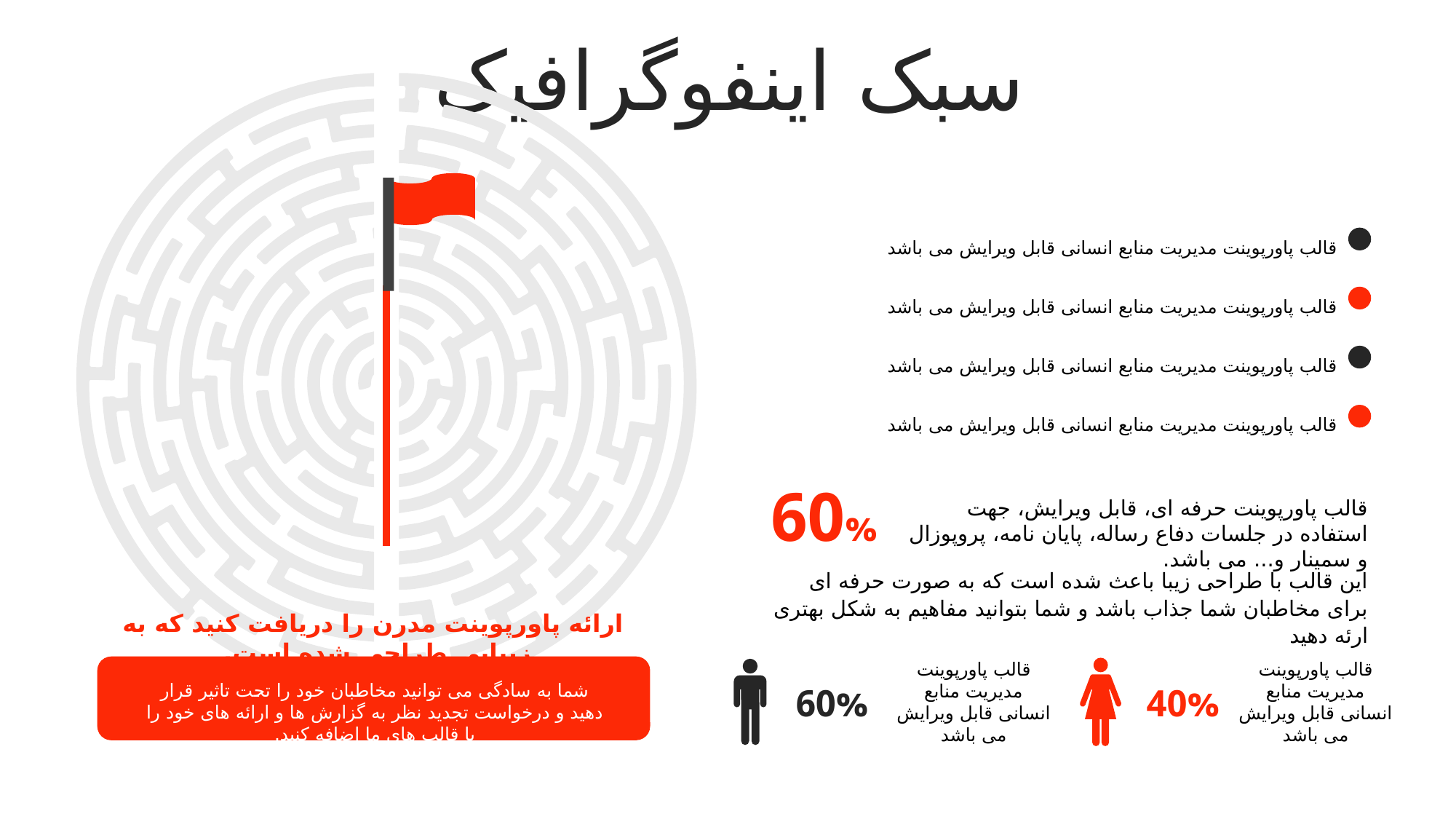

سبک اینفوگرافیک

قالب پاورپوینت مدیریت منابع انسانی قابل ویرایش می باشد

قالب پاورپوینت مدیریت منابع انسانی قابل ویرایش می باشد

قالب پاورپوینت مدیریت منابع انسانی قابل ویرایش می باشد

قالب پاورپوینت مدیریت منابع انسانی قابل ویرایش می باشد
60%
قالب پاورپوینت حرفه ای، قابل ویرایش، جهت استفاده در جلسات دفاع رساله، پایان نامه، پروپوزال و سمینار و... می باشد.
این قالب با طراحی زیبا باعث شده است که به صورت حرفه ای برای مخاطبان شما جذاب باشد و شما بتوانید مفاهیم به شکل بهتری ارئه دهید
ارائه پاورپوینت مدرن را دریافت کنید که به زیبایی طراحی شده است.
قالب پاورپوینت مدیریت منابع انسانی قابل ویرایش می باشد
قالب پاورپوینت مدیریت منابع انسانی قابل ویرایش می باشد

40%

60%
شما به سادگی می توانید مخاطبان خود را تحت تاثیر قرار دهید و درخواست تجدید نظر به گزارش ها و ارائه های خود را با قالب های ما اضافه کنید.